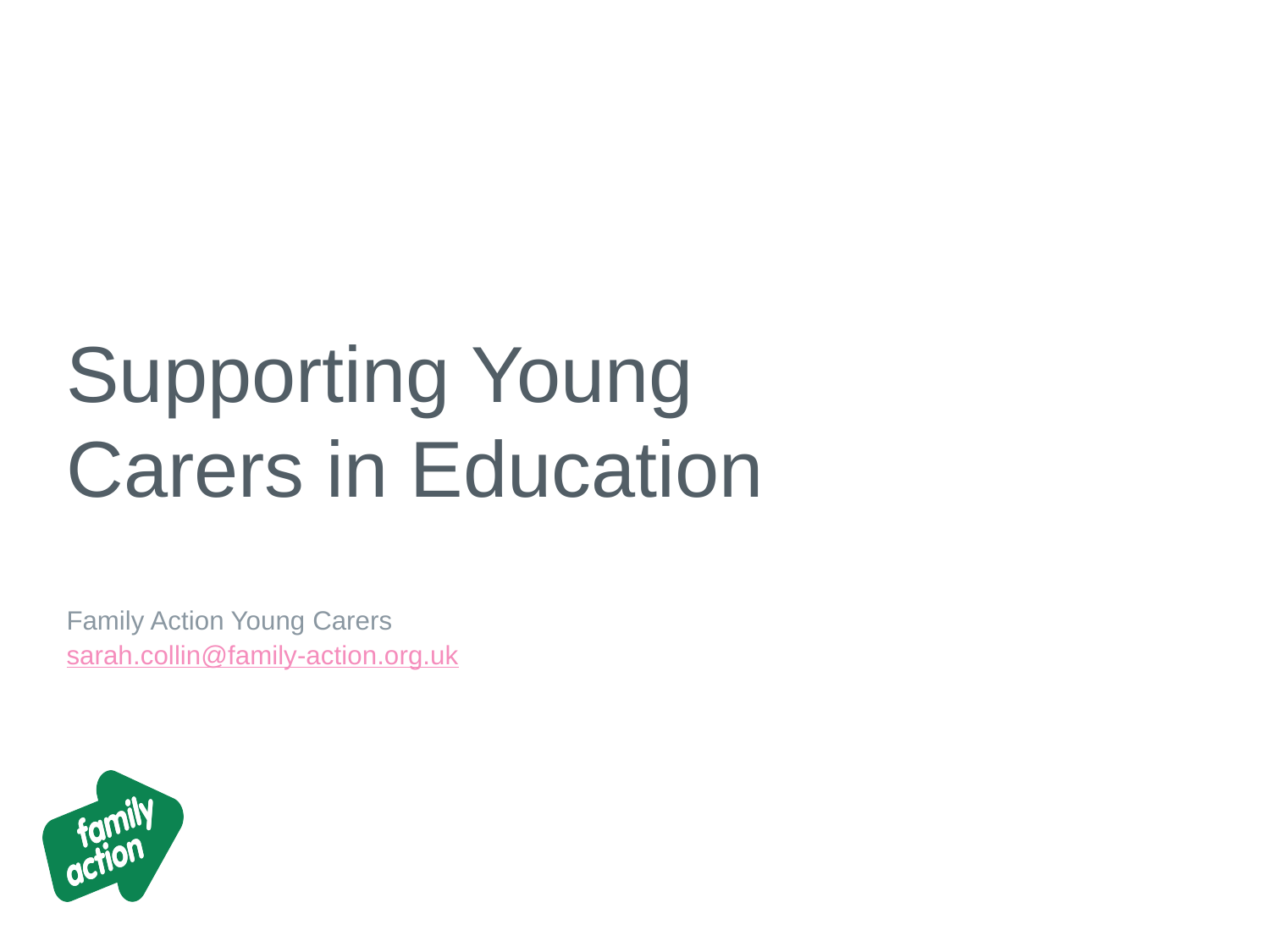

# Supporting Young Carers in Education
Family Action Young Carers
sarah.collin@family-action.org.uk